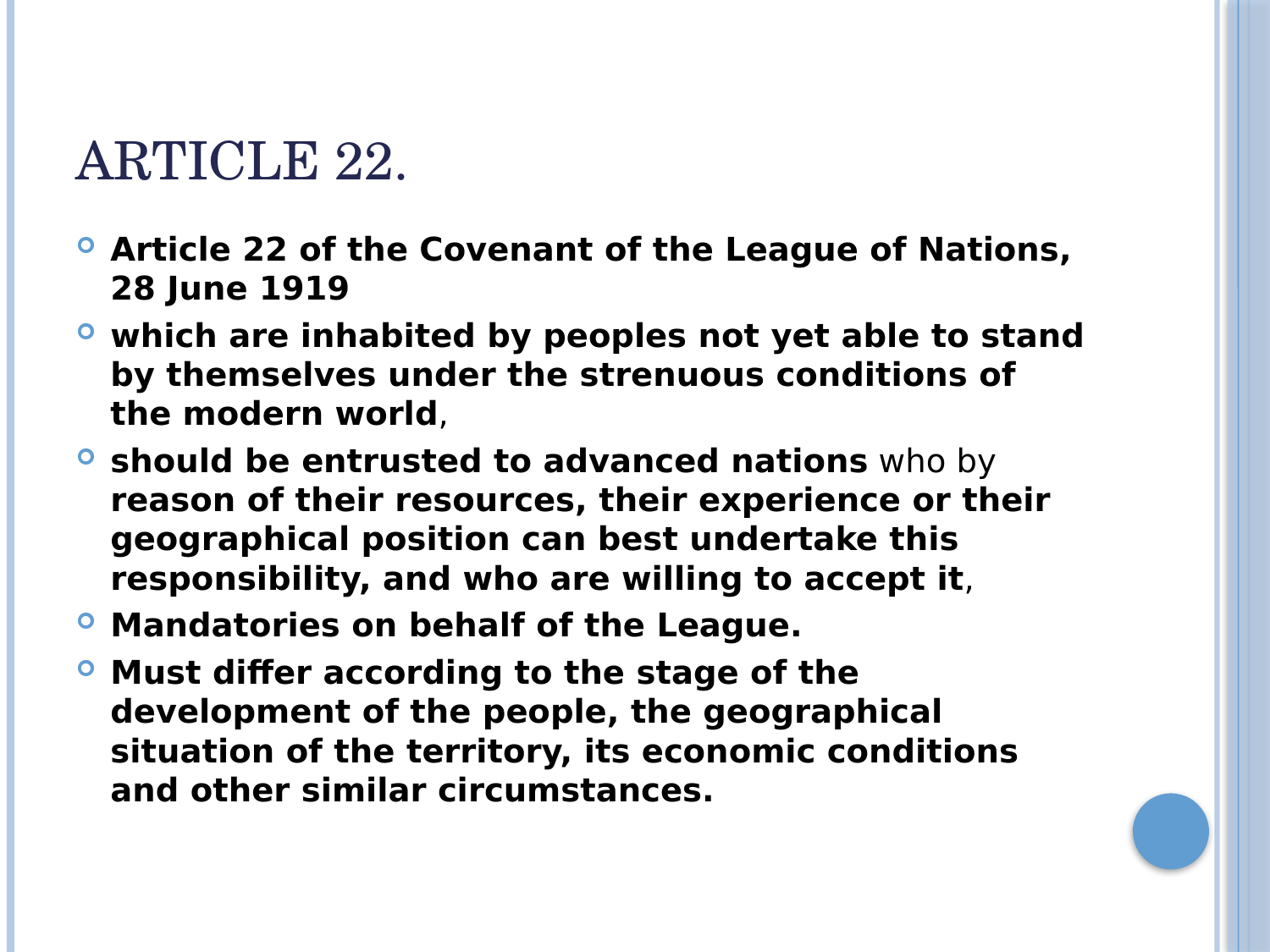

# Article 22.
Article 22 of the Covenant of the League of Nations, 28 June 1919
which are inhabited by peoples not yet able to stand by themselves under the strenuous conditions of the modern world,
should be entrusted to advanced nations who by reason of their resources, their experience or their geographical position can best undertake this responsibility, and who are willing to accept it,
Mandatories on behalf of the League.
Must differ according to the stage of the development of the people, the geographical situation of the territory, its economic conditions and other similar circumstances.